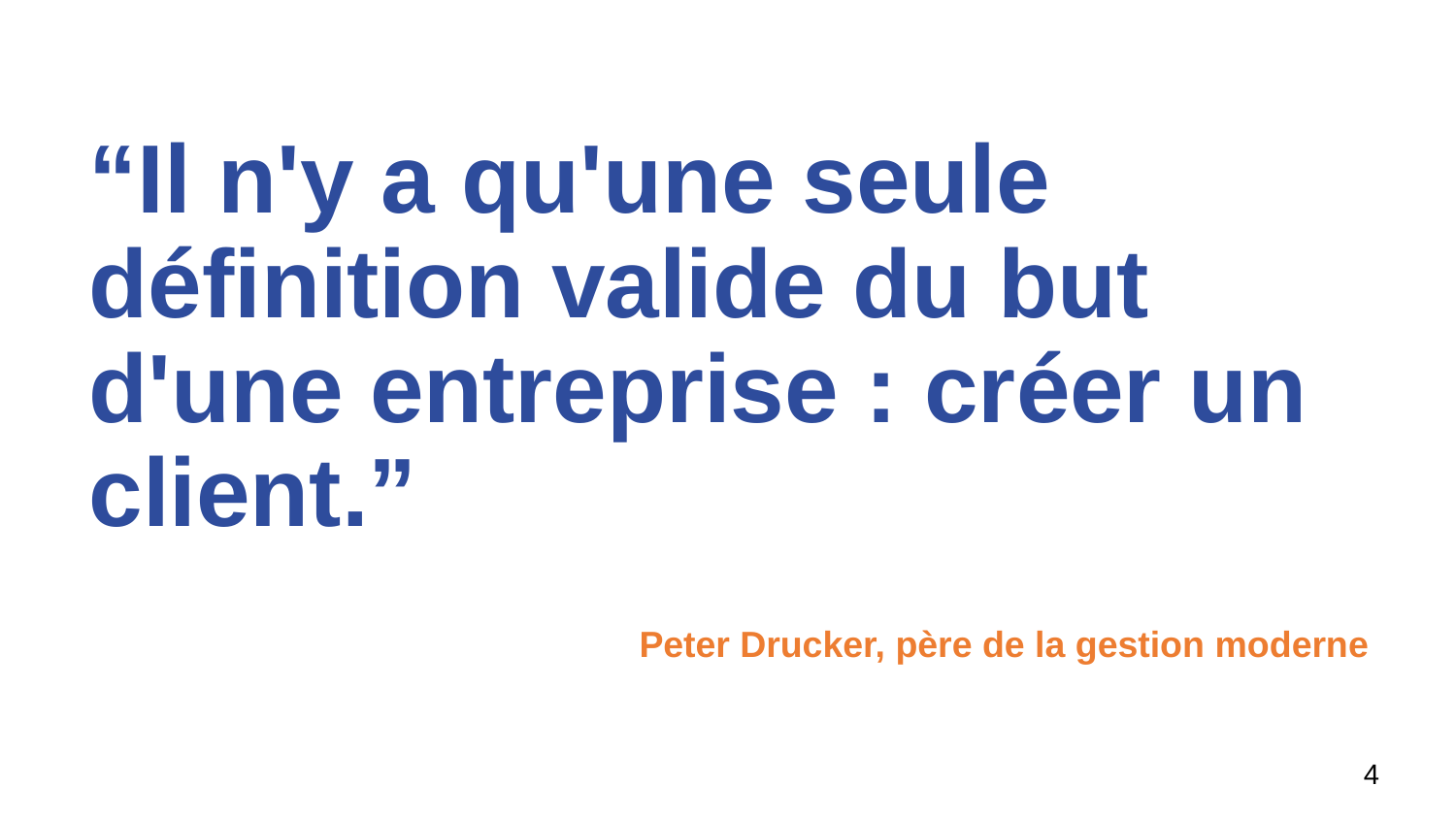

# “Il n'y a qu'une seule définition valide du but d'une entreprise : créer un client.”

Peter Drucker, père de la gestion moderne
4